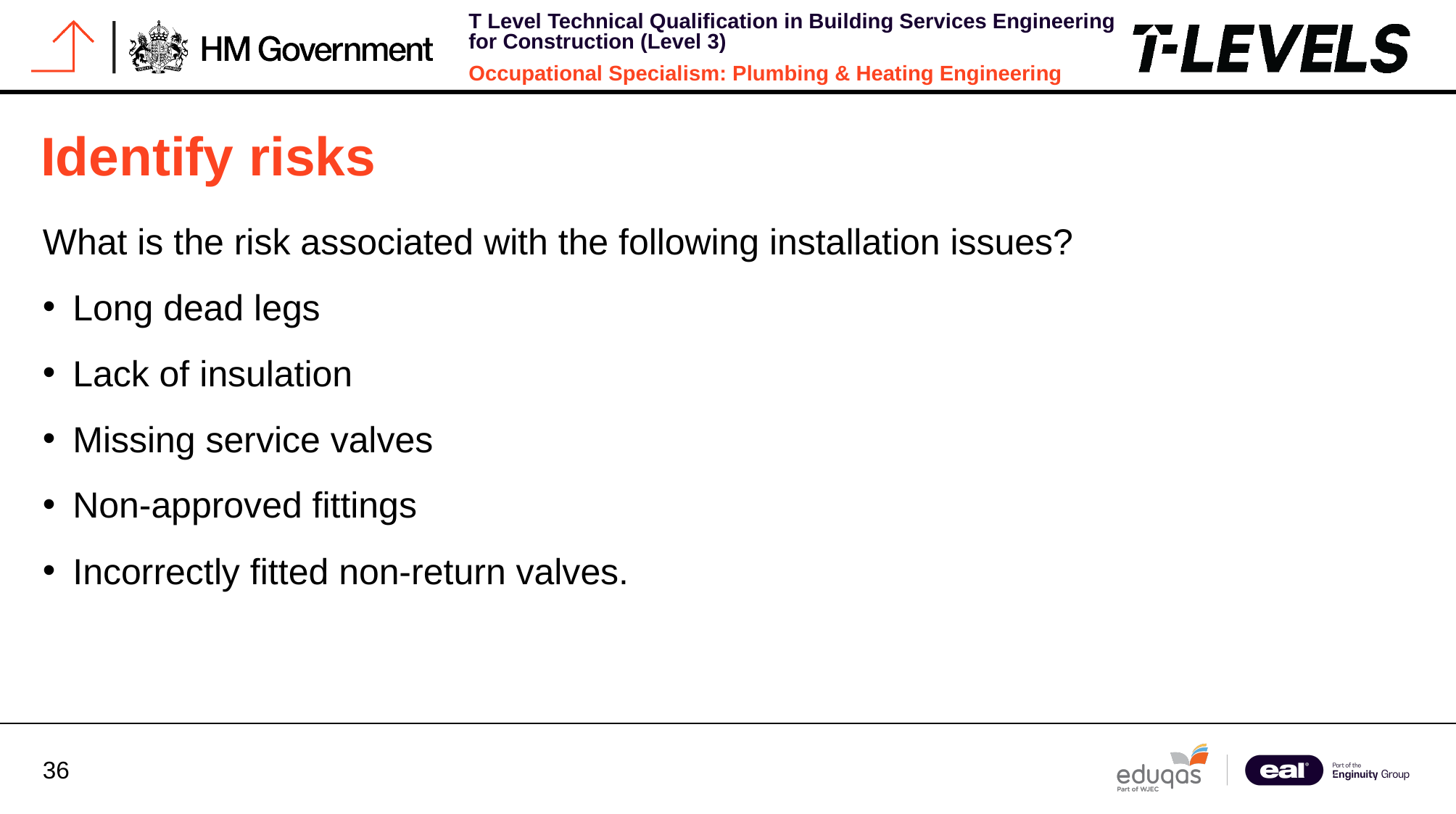

# Identify risks
What is the risk associated with the following installation issues?
Long dead legs
Lack of insulation
Missing service valves
Non-approved fittings
Incorrectly fitted non-return valves.